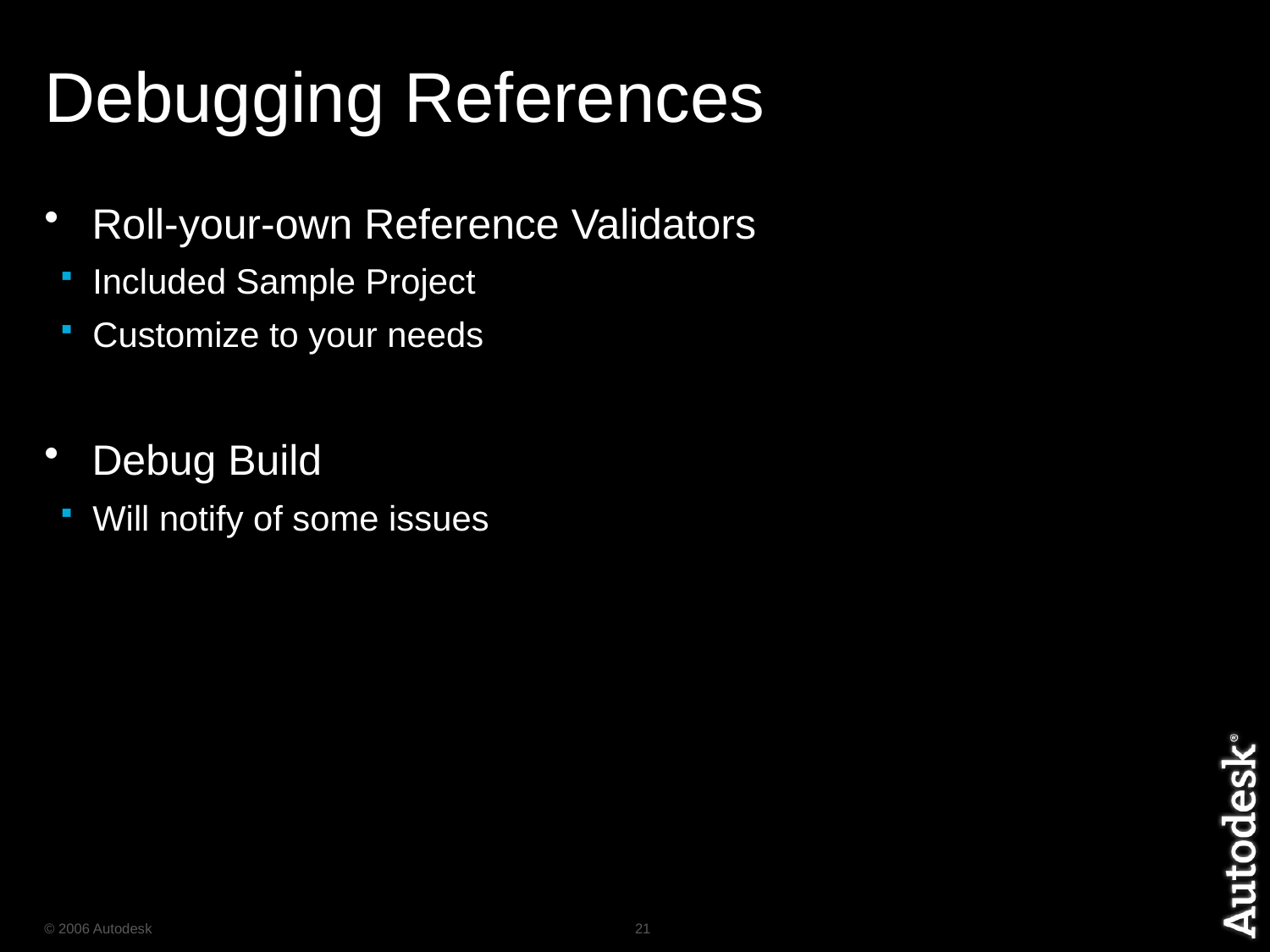

# Debugging References
Roll-your-own Reference Validators
Included Sample Project
Customize to your needs

Debug Build
Will notify of some issues